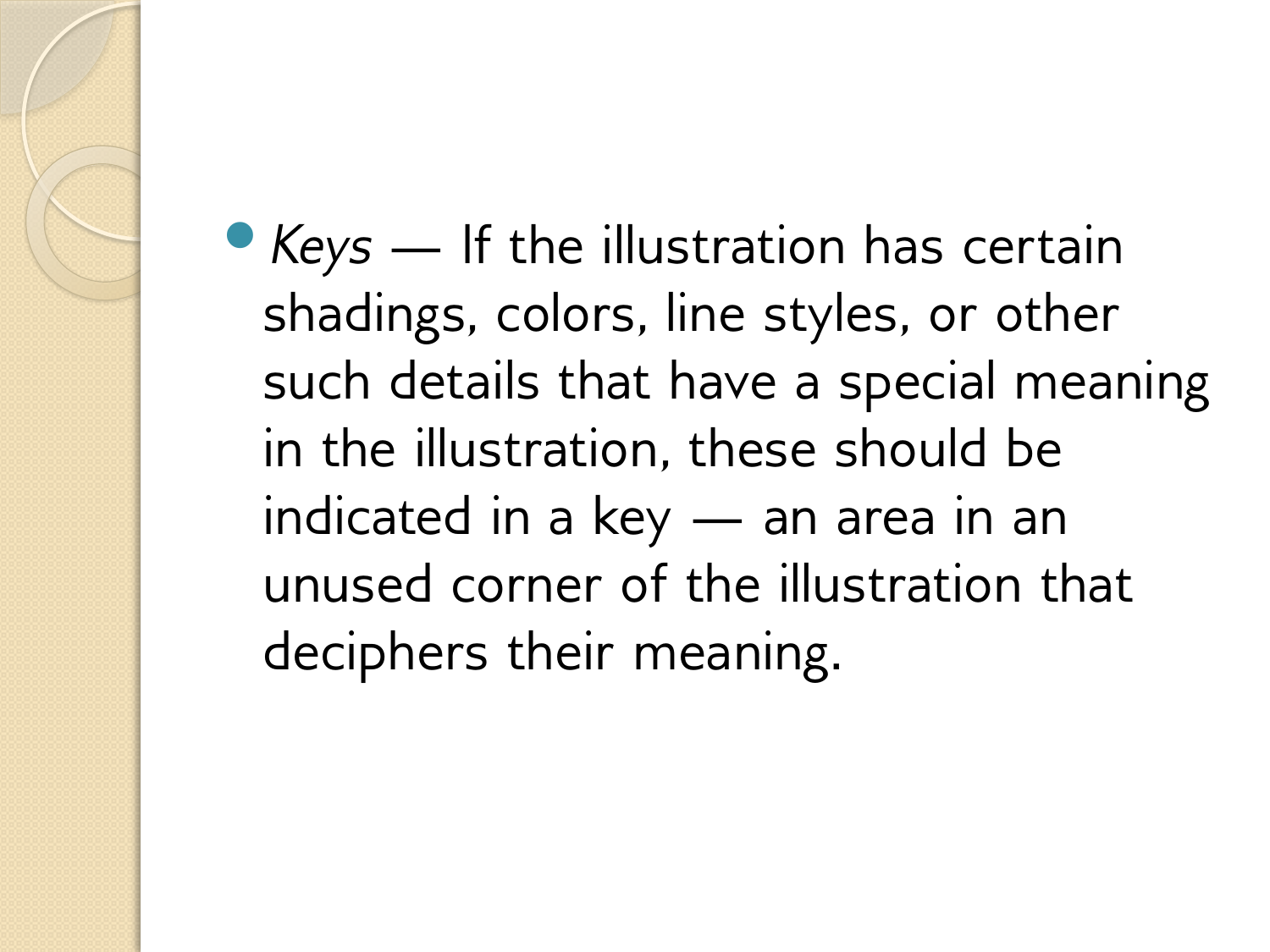

#
Keys — If the illustration has certain shadings, colors, line styles, or other such details that have a special meaning in the illustration, these should be indicated in a key — an area in an unused corner of the illustration that deciphers their meaning.